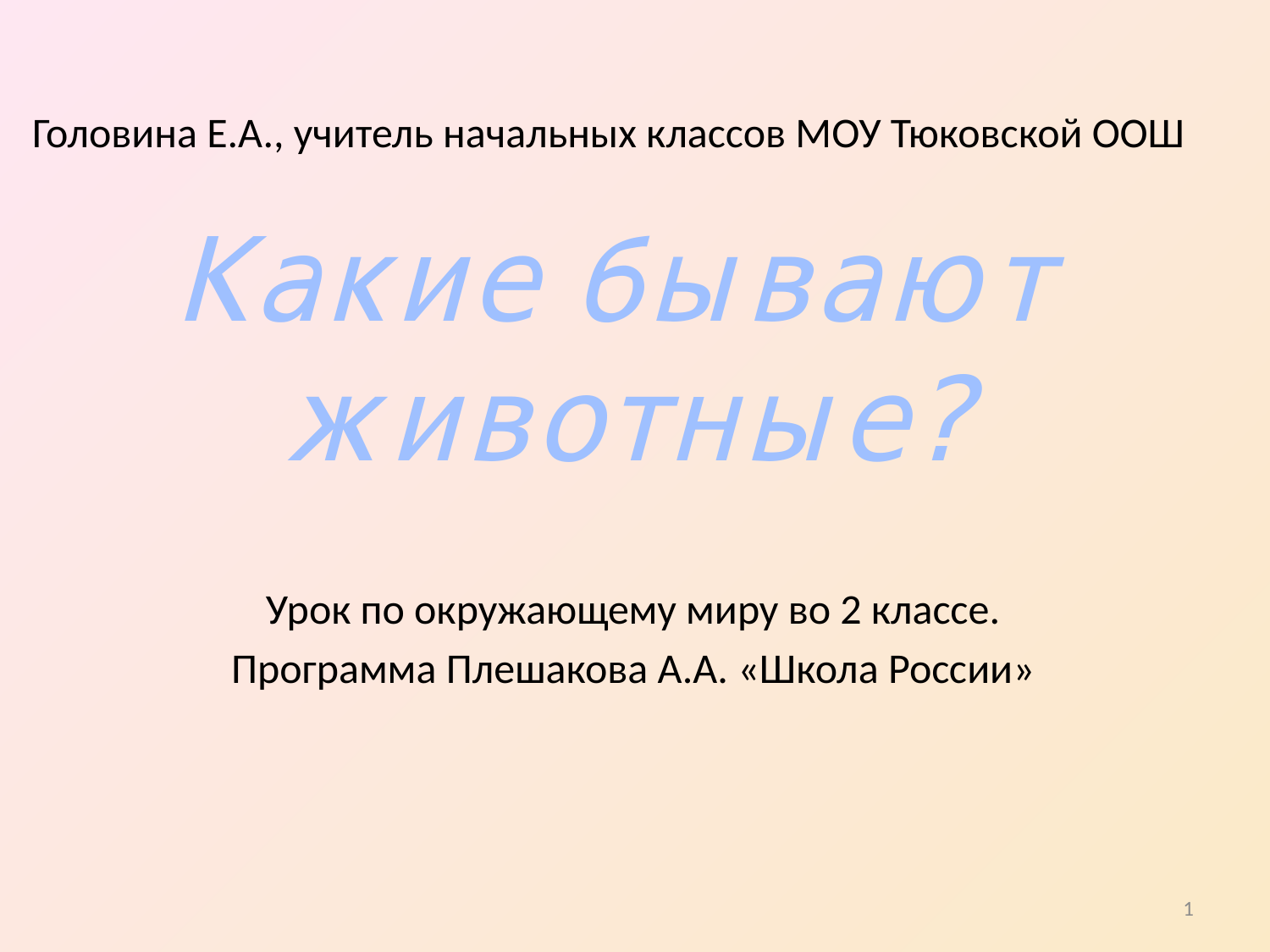

Головина Е.А., учитель начальных классов МОУ Тюковской ООШ
Какие бывают
животные?
Урок по окружающему миру во 2 классе.
Программа Плешакова А.А. «Школа России»
1